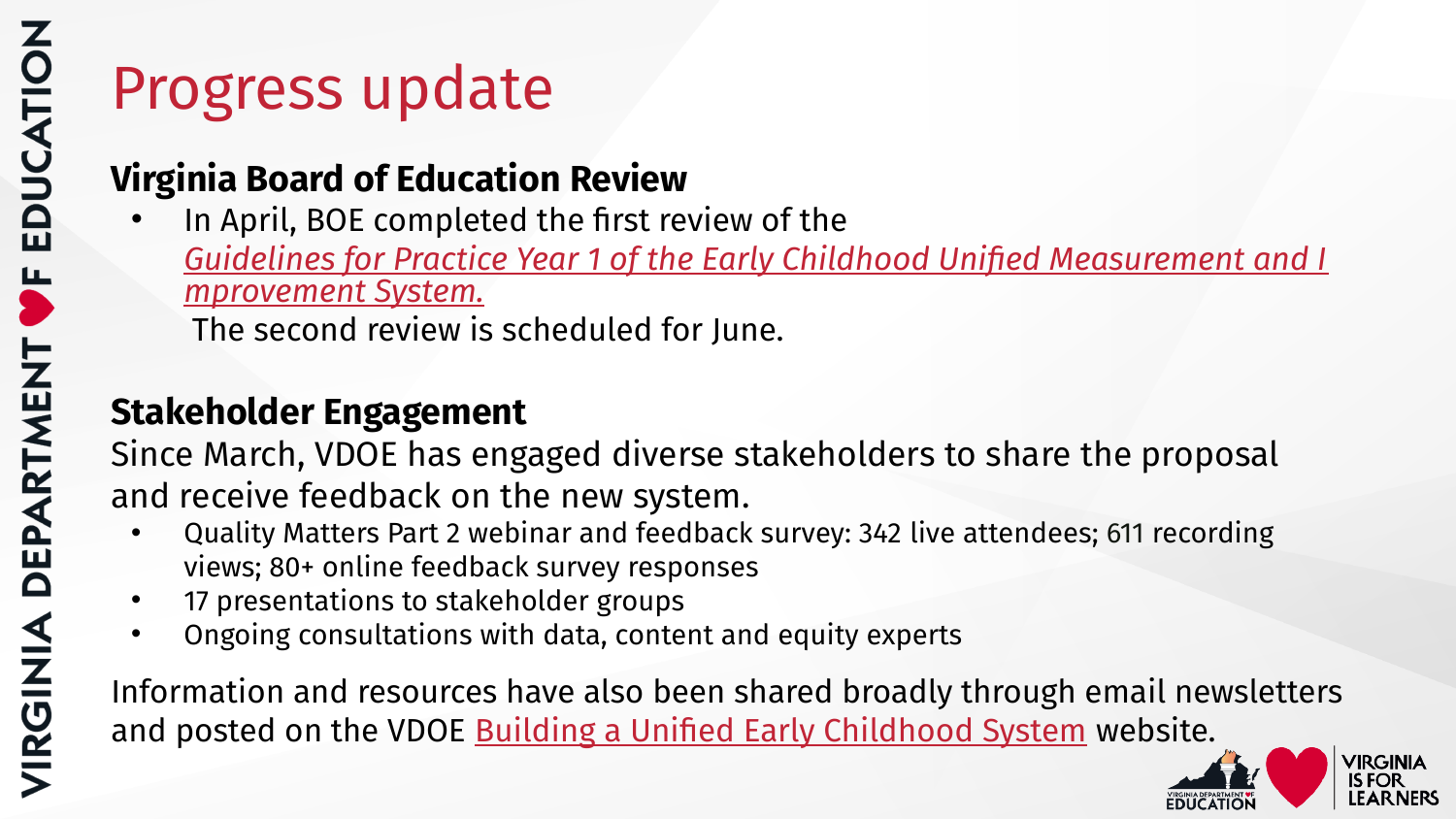

# Progress update

Virginia Board of Education Review
In April, BOE completed the first review of the Guidelines for Practice Year 1 of the Early Childhood Unified Measurement and Improvement System. The second review is scheduled for June.

Stakeholder Engagement
Since March, VDOE has engaged diverse stakeholders to share the proposal and receive feedback on the new system.
Quality Matters Part 2 webinar and feedback survey: 342 live attendees; 611 recording views; 80+ online feedback survey responses
17 presentations to stakeholder groups
Ongoing consultations with data, content and equity experts
Information and resources have also been shared broadly through email newsletters and posted on the VDOE Building a Unified Early Childhood System website.